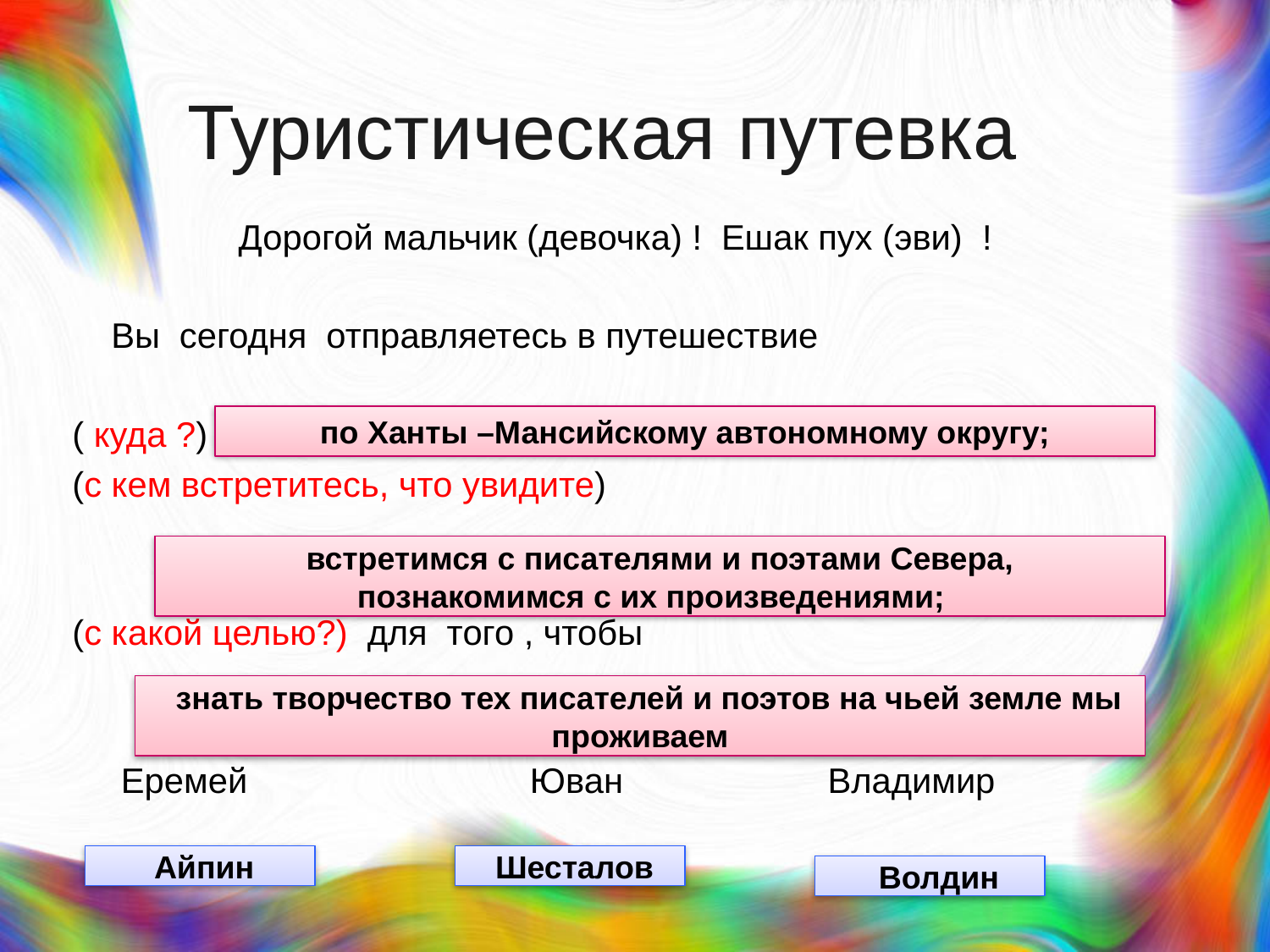

# Туристическая путевка
Дорогой мальчик (девочка) !  Ешак пух (эви)  !

    Вы  сегодня  отправляетесь в путешествие

( куда ?)
(с кем встретитесь, что увидите)

(с какой целью?)  для  того , чтобы

     Еремей                             Юван                     Владимир
по Ханты –Мансийскому автономному округу;
 встретимся с писателями и поэтами Севера,
познакомимся с их произведениями;
  знать творчество тех писателей и поэтов на чьей земле мы проживаем
 Айпин
 Шесталов
  Волдин